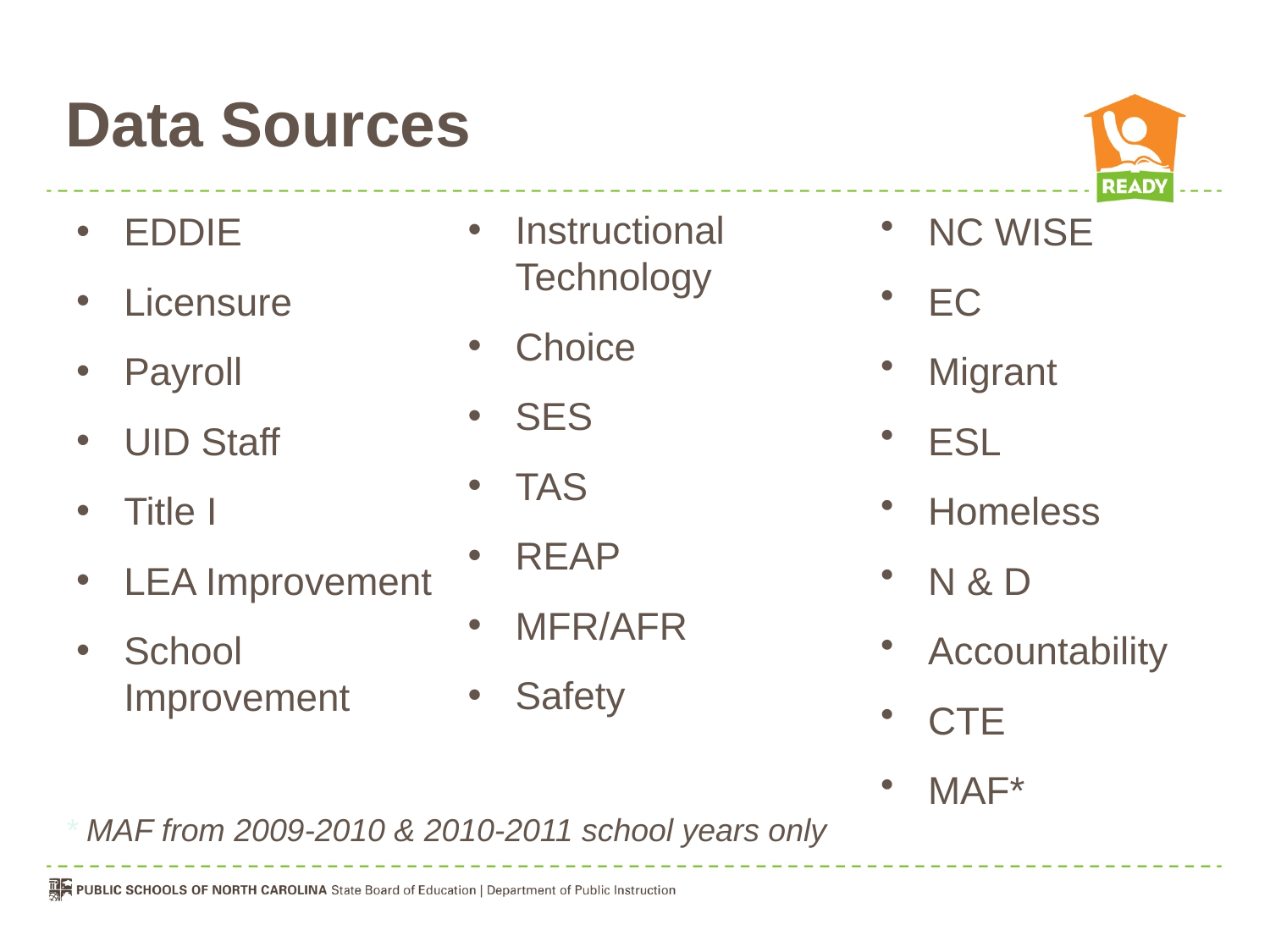

Data Sources
Instructional Technology
Choice
SES
TAS
REAP
MFR/AFR
Safety

EDDIE
Licensure
Payroll
UID Staff
Title I
LEA Improvement
School Improvement

NC WISE
EC
Migrant
ESL
Homeless
N & D
Accountability
CTE
MAF*

* MAF from 2009-2010 & 2010-2011 school years only